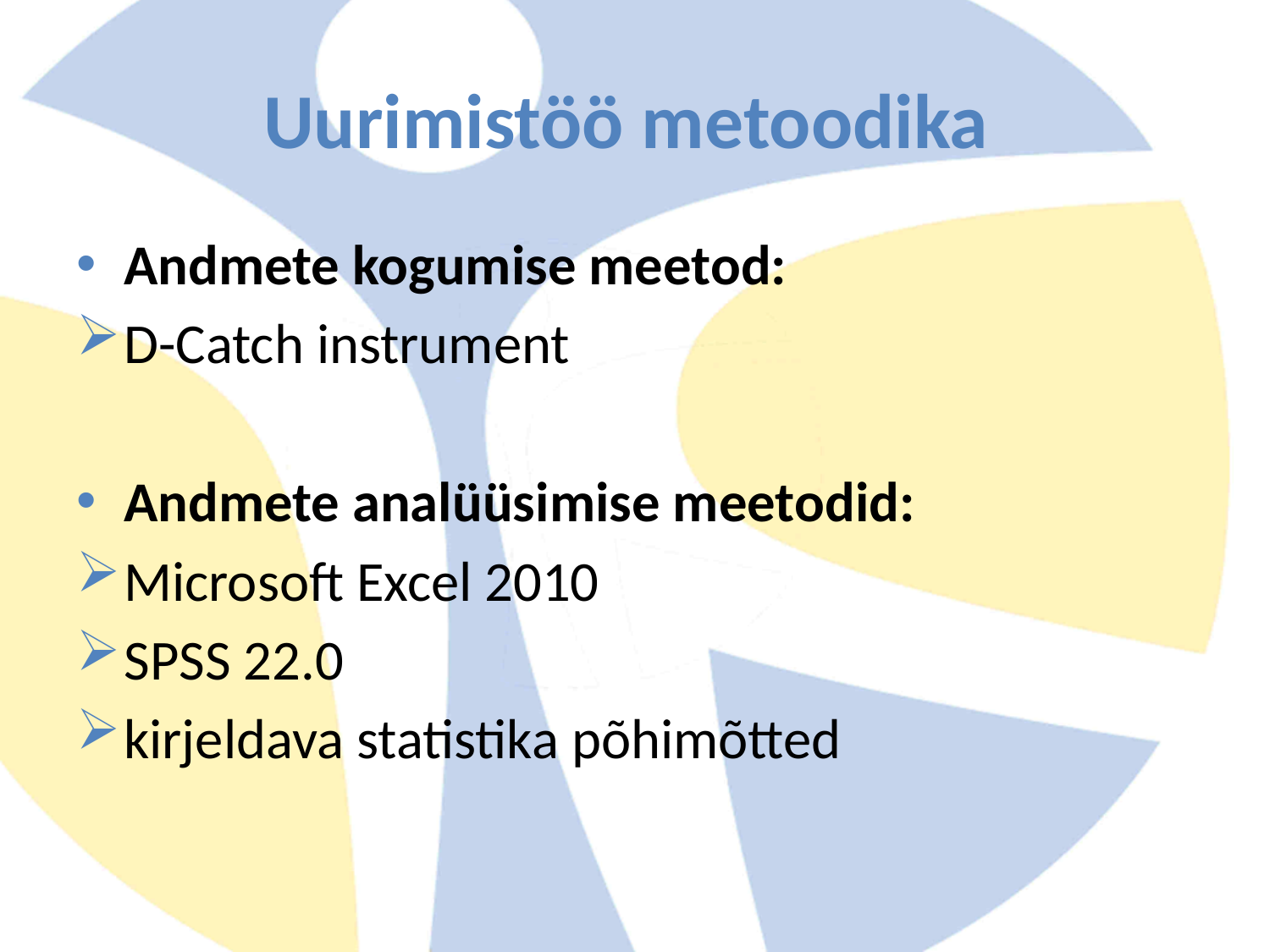

# Uurimistöö metoodika
Andmete kogumise meetod:
D-Catch instrument

Andmete analüüsimise meetodid:
Microsoft Excel 2010
SPSS 22.0
kirjeldava statistika põhimõtted